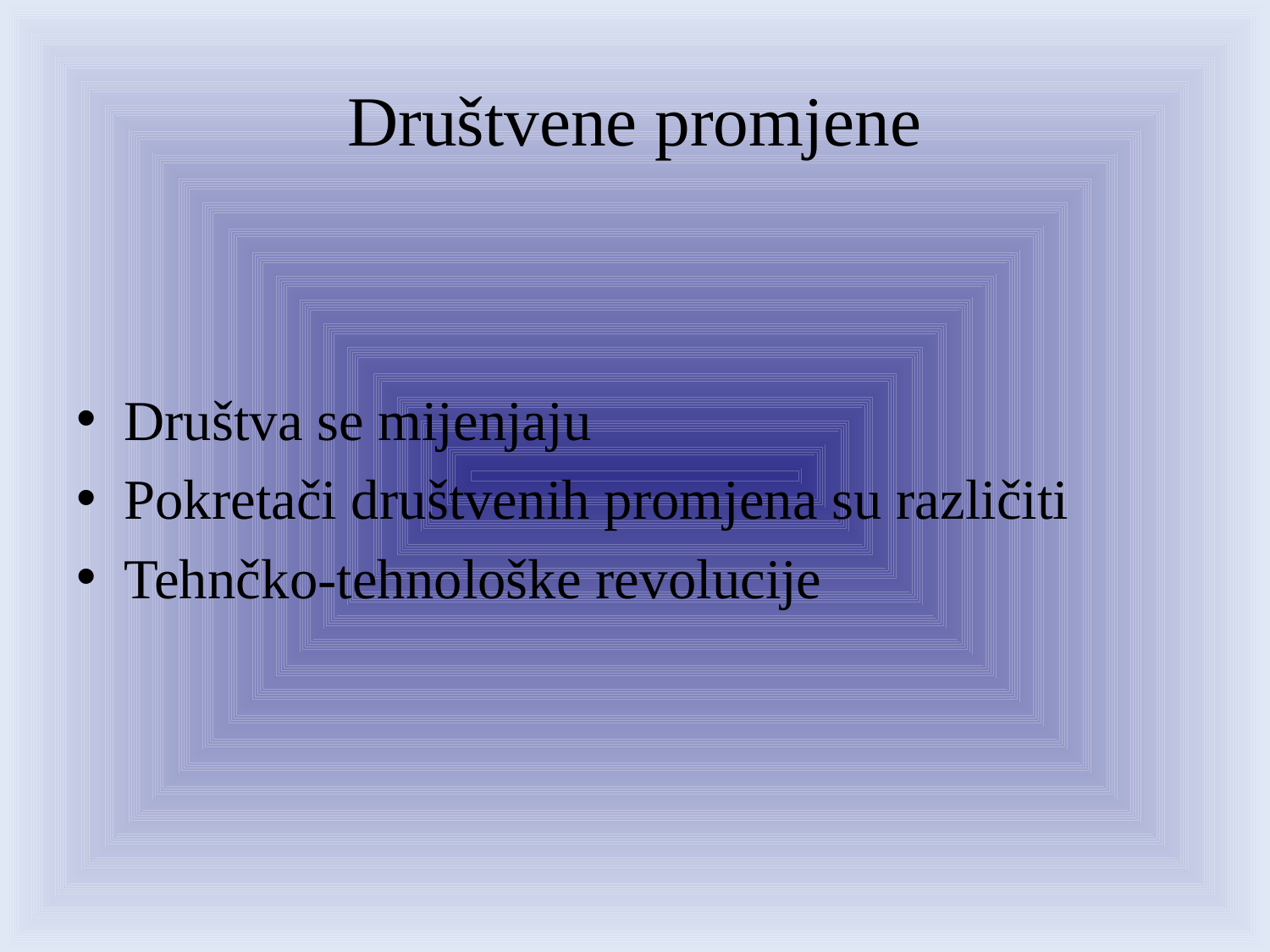

# Društvene promjene
Društva se mijenjaju
Pokretači društvenih promjena su različiti
Tehnčko-tehnološke revolucije